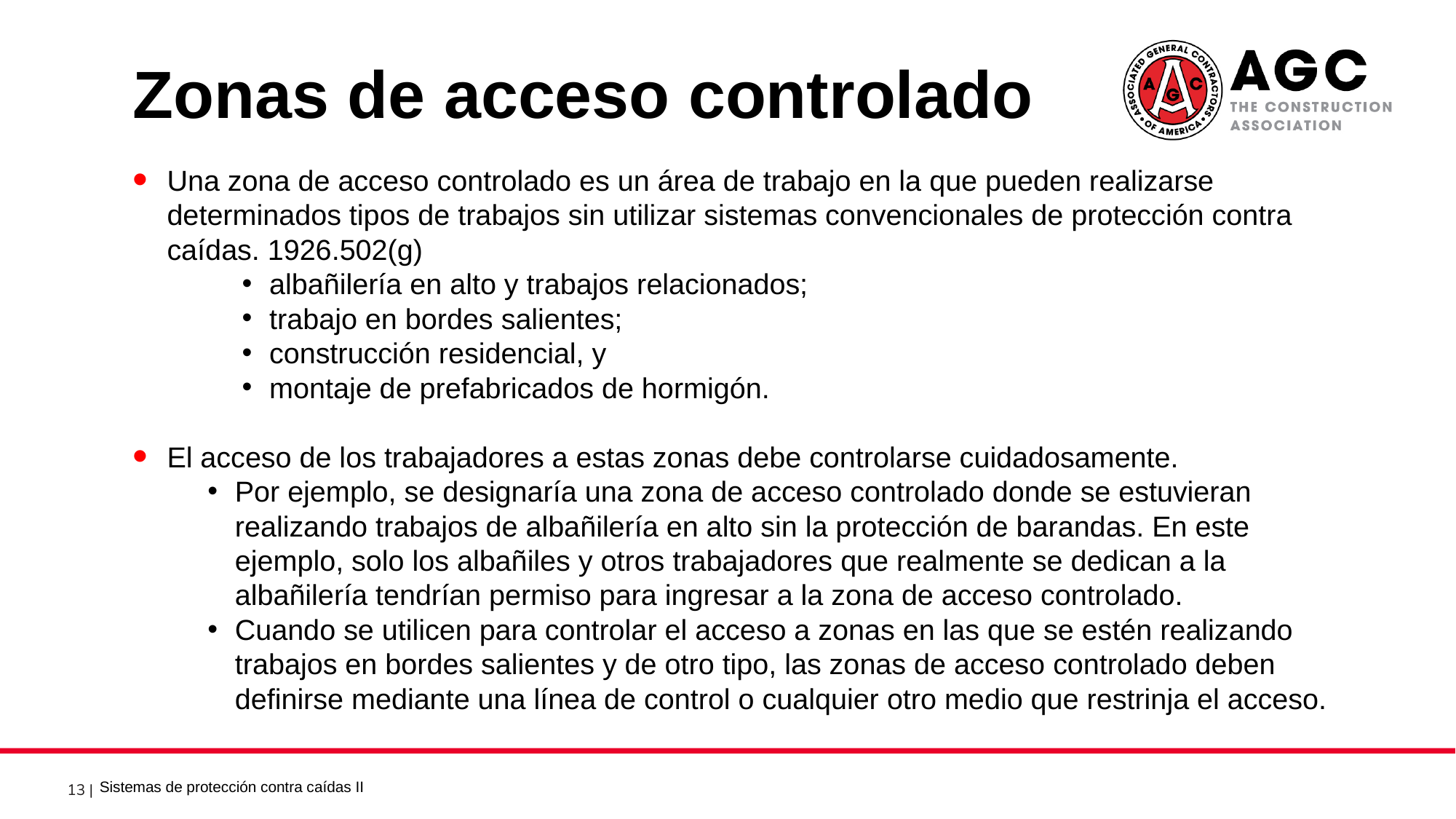

Zonas de acceso controlado 1
Una zona de acceso controlado es un área de trabajo en la que pueden realizarse determinados tipos de trabajos sin utilizar sistemas convencionales de protección contra caídas. 1926.502(g)
albañilería en alto y trabajos relacionados;
trabajo en bordes salientes;
construcción residencial, y
montaje de prefabricados de hormigón.

El acceso de los trabajadores a estas zonas debe controlarse cuidadosamente.
Por ejemplo, se designaría una zona de acceso controlado donde se estuvieran realizando trabajos de albañilería en alto sin la protección de barandas. En este ejemplo, solo los albañiles y otros trabajadores que realmente se dedican a la albañilería tendrían permiso para ingresar a la zona de acceso controlado.
Cuando se utilicen para controlar el acceso a zonas en las que se estén realizando trabajos en bordes salientes y de otro tipo, las zonas de acceso controlado deben definirse mediante una línea de control o cualquier otro medio que restrinja el acceso.
Sistemas de protección contra caídas II